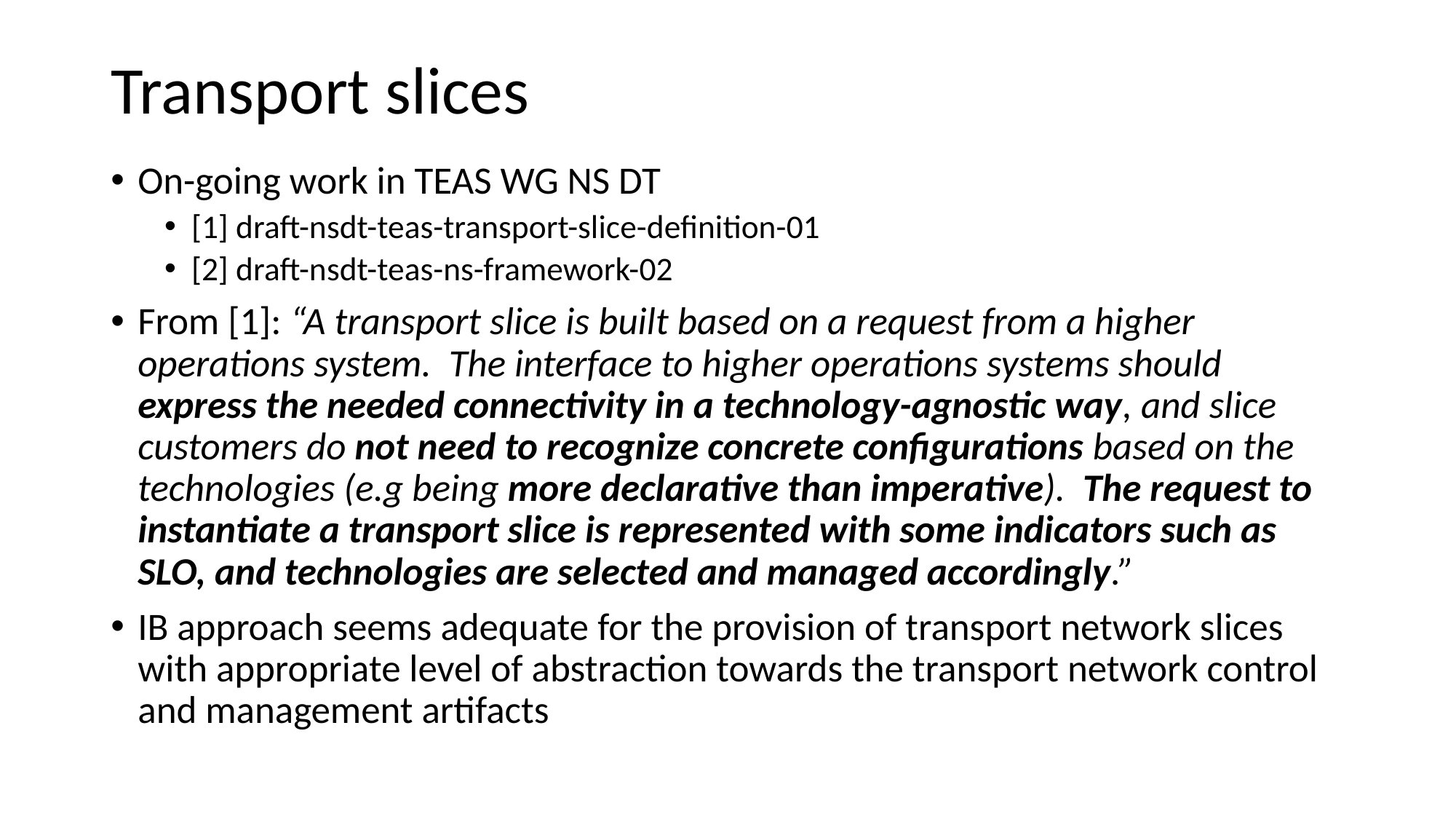

# Transport slices
On-going work in TEAS WG NS DT
[1] draft-nsdt-teas-transport-slice-definition-01
[2] draft-nsdt-teas-ns-framework-02
From [1]: “A transport slice is built based on a request from a higher operations system.  The interface to higher operations systems should express the needed connectivity in a technology-agnostic way, and slice customers do not need to recognize concrete configurations based on the technologies (e.g being more declarative than imperative).  The request to instantiate a transport slice is represented with some indicators such as SLO, and technologies are selected and managed accordingly.”
IB approach seems adequate for the provision of transport network slices with appropriate level of abstraction towards the transport network control and management artifacts